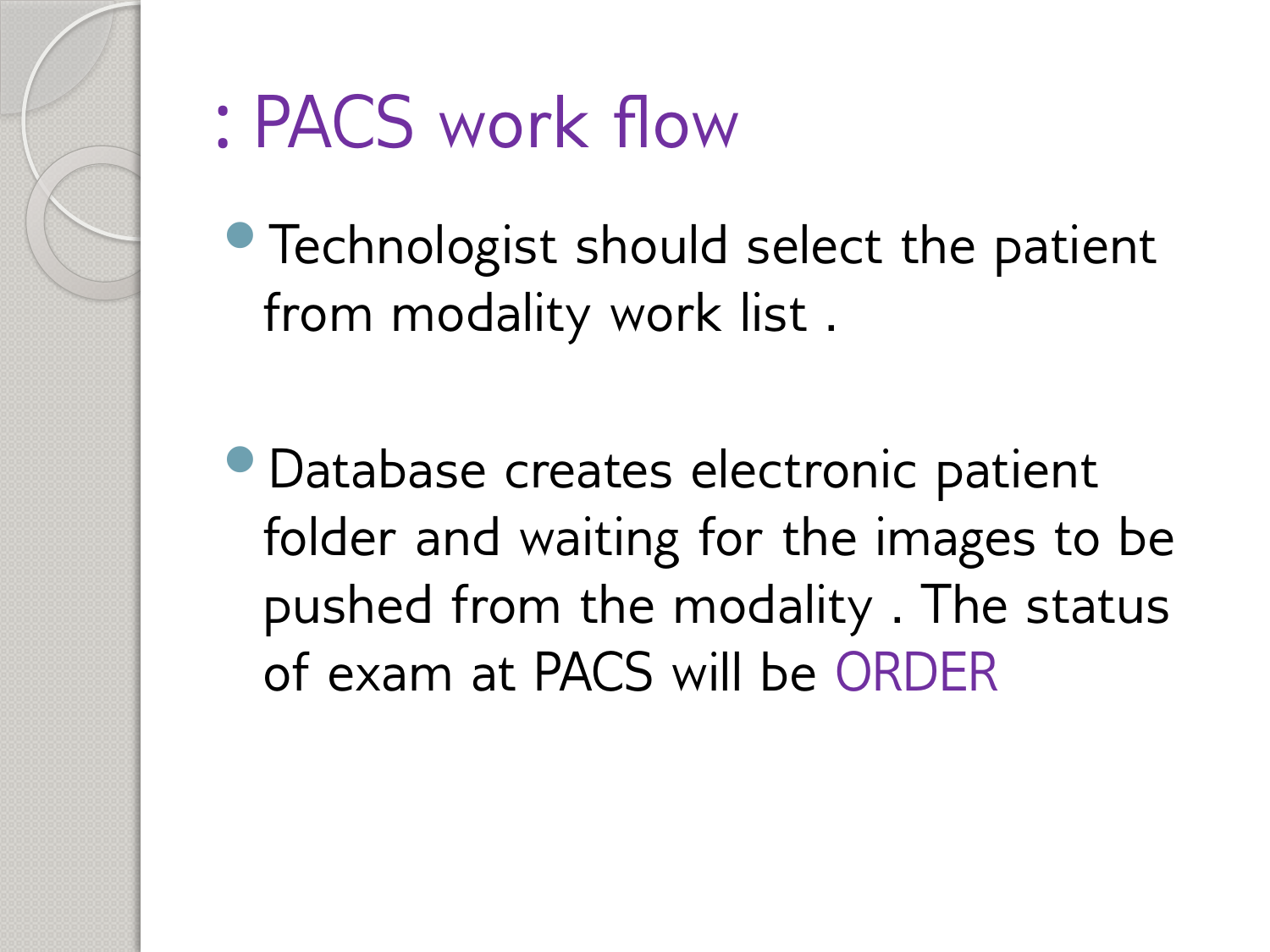

# PACS work flow :
Technologist should select the patient from modality work list .

Database creates electronic patient folder and waiting for the images to be pushed from the modality . The status of exam at PACS will be ORDER